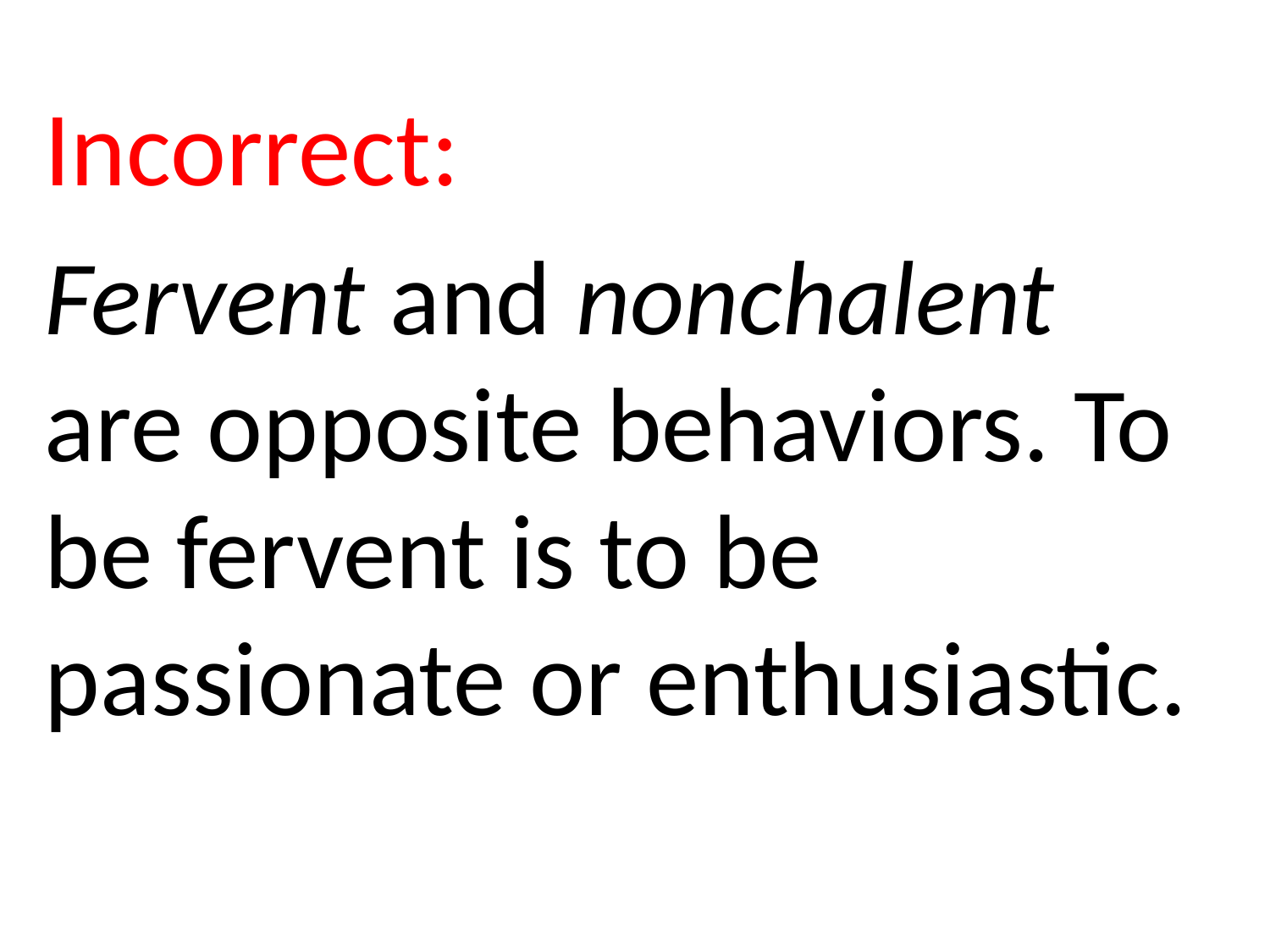

Incorrect:
Fervent and nonchalent are opposite behaviors. To be fervent is to be passionate or enthusiastic.